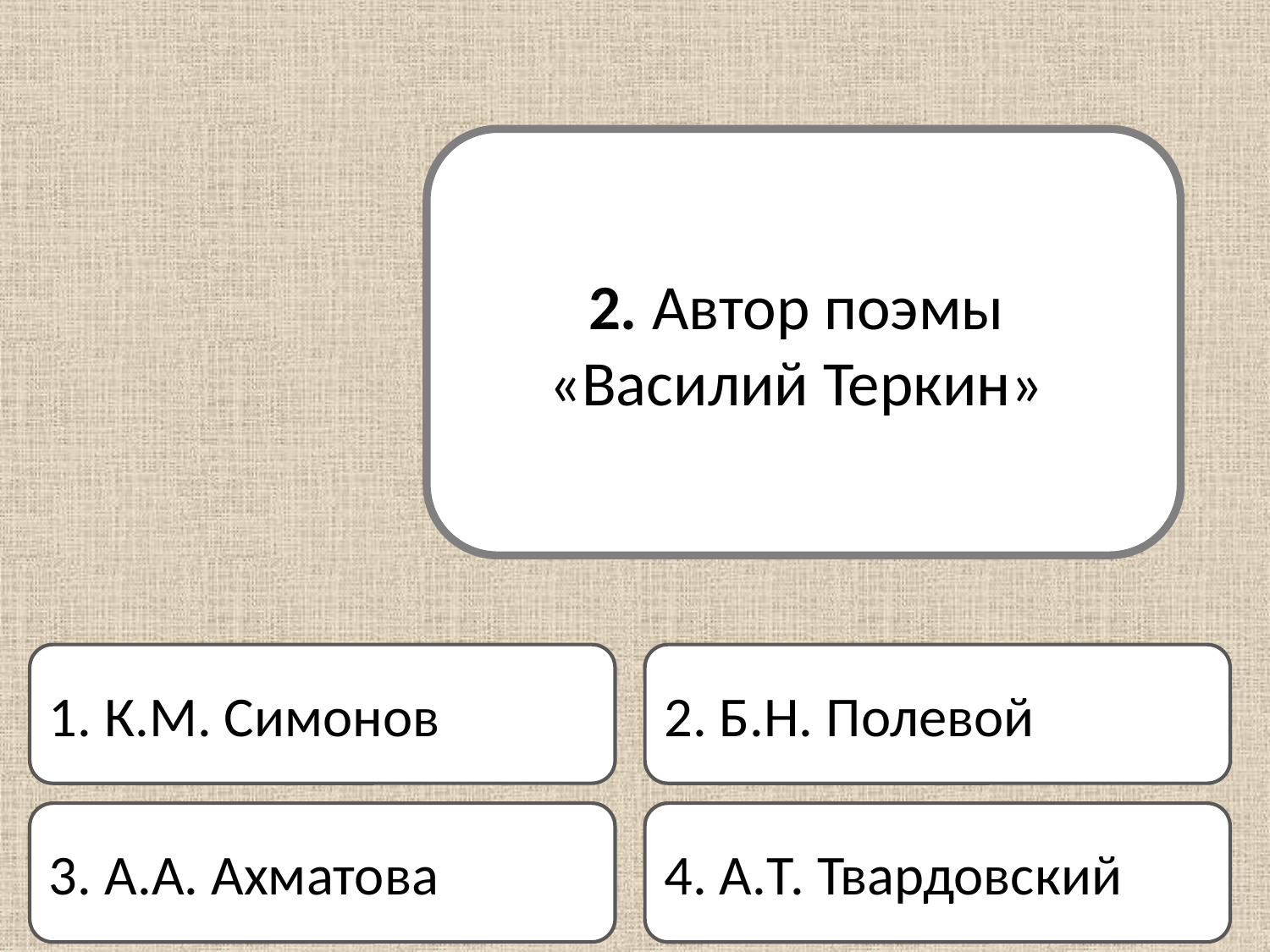

2. Автор поэмы
«Василий Теркин»
1. К.М. Симонов
2. Б.Н. Полевой
3. А.А. Ахматова
4. А.Т. Твардовский